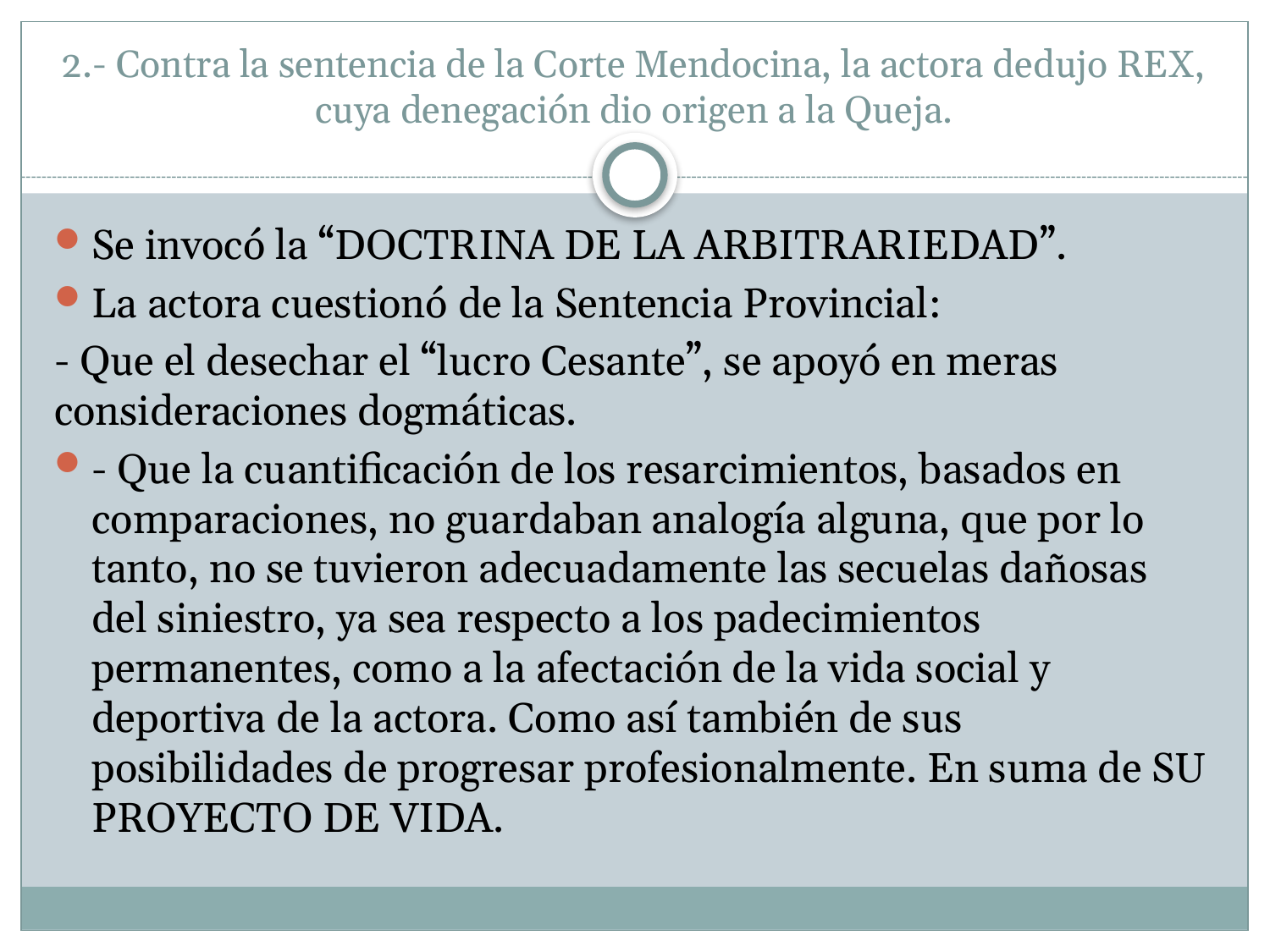

# 2.- Contra la sentencia de la Corte Mendocina, la actora dedujo REX, cuya denegación dio origen a la Queja.
Se invocó la “DOCTRINA DE LA ARBITRARIEDAD”.
La actora cuestionó de la Sentencia Provincial:
- Que el desechar el “lucro Cesante”, se apoyó en meras consideraciones dogmáticas.
- Que la cuantificación de los resarcimientos, basados en comparaciones, no guardaban analogía alguna, que por lo tanto, no se tuvieron adecuadamente las secuelas dañosas del siniestro, ya sea respecto a los padecimientos permanentes, como a la afectación de la vida social y deportiva de la actora. Como así también de sus posibilidades de progresar profesionalmente. En suma de SU PROYECTO DE VIDA.